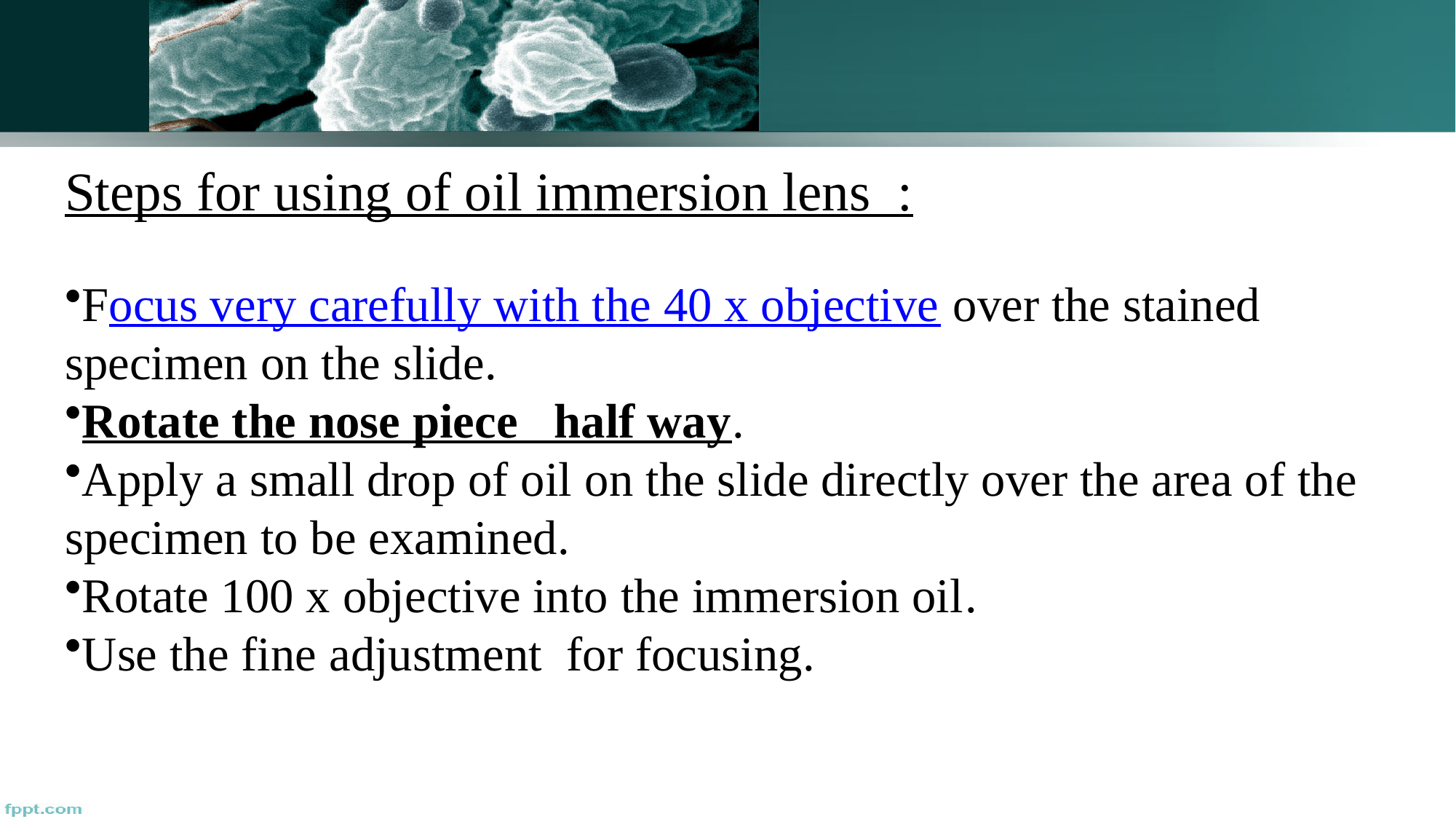

Steps for using of oil immersion lens  :

Focus very carefully with the 40 x objective over the stained specimen on the slide.
Rotate the nose piece   half way.
Apply a small drop of oil on the slide directly over the area of the specimen to be examined.
Rotate 100 x objective into the immersion oil.
Use the fine adjustment  for focusing.